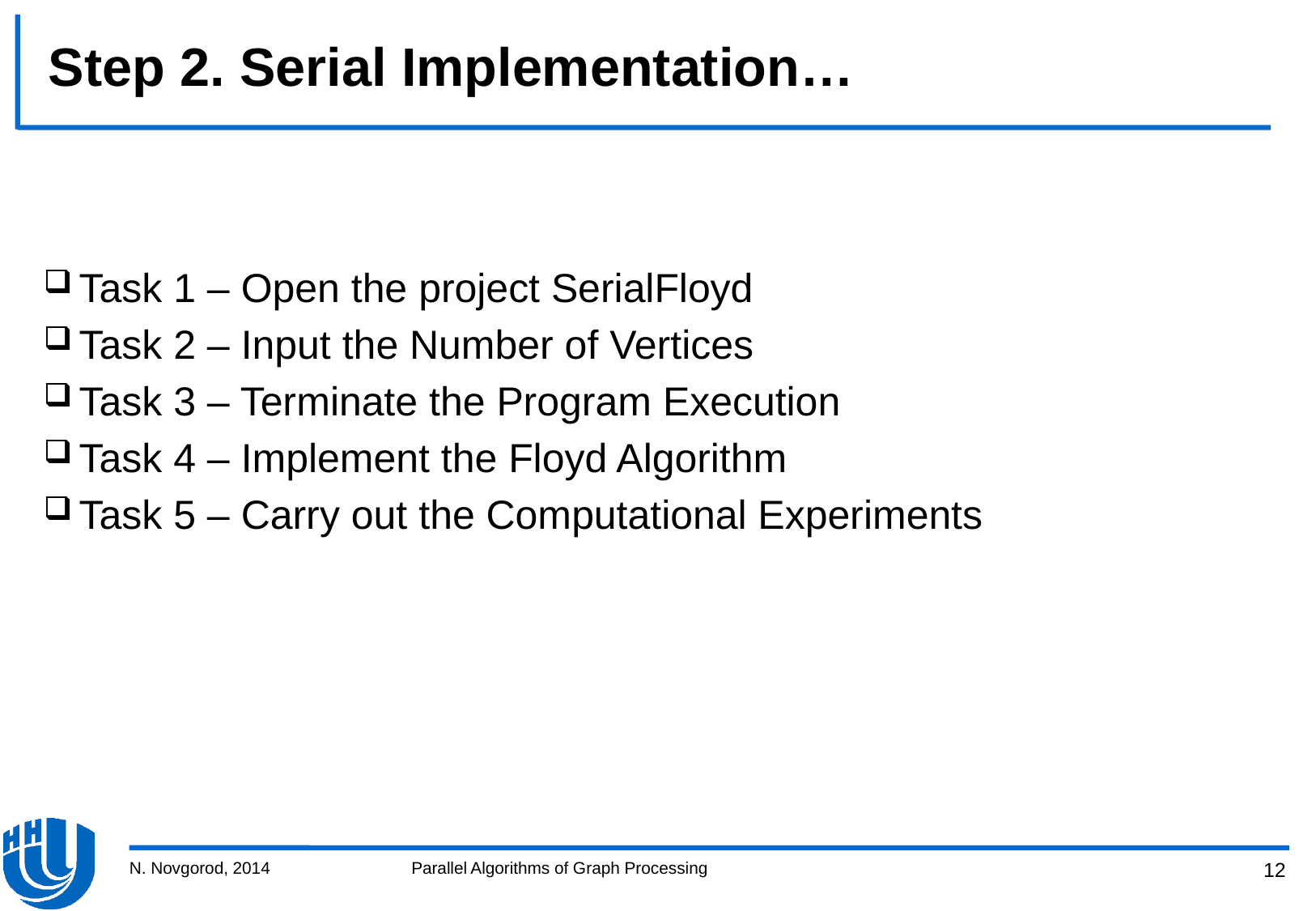

# Step 2. Serial Implementation…

Task 1 – Open the project SerialFloyd
Task 2 – Input the Number of Vertices
Task 3 – Terminate the Program Execution
Task 4 – Implement the Floyd Algorithm
Task 5 – Carry out the Computational Experiments
N. Novgorod, 2014
Parallel Algorithms of Graph Processing
12